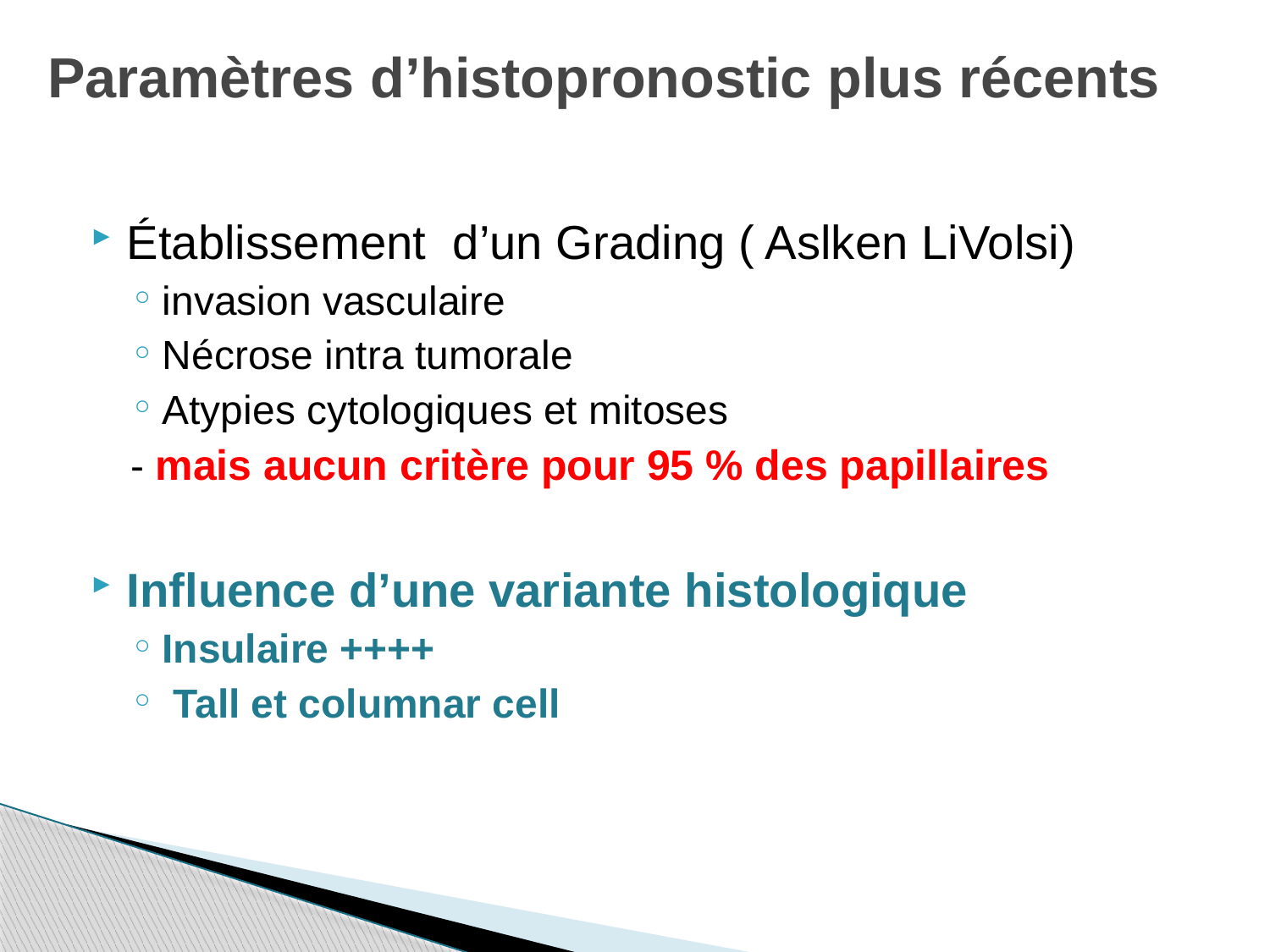

# Paramètres d’histopronostic plus récents
Établissement  d’un Grading ( Aslken LiVolsi)
invasion vasculaire
Nécrose intra tumorale
Atypies cytologiques et mitoses
- mais aucun critère pour 95 % des papillaires

Influence d’une variante histologique
Insulaire ++++
 Tall et columnar cell